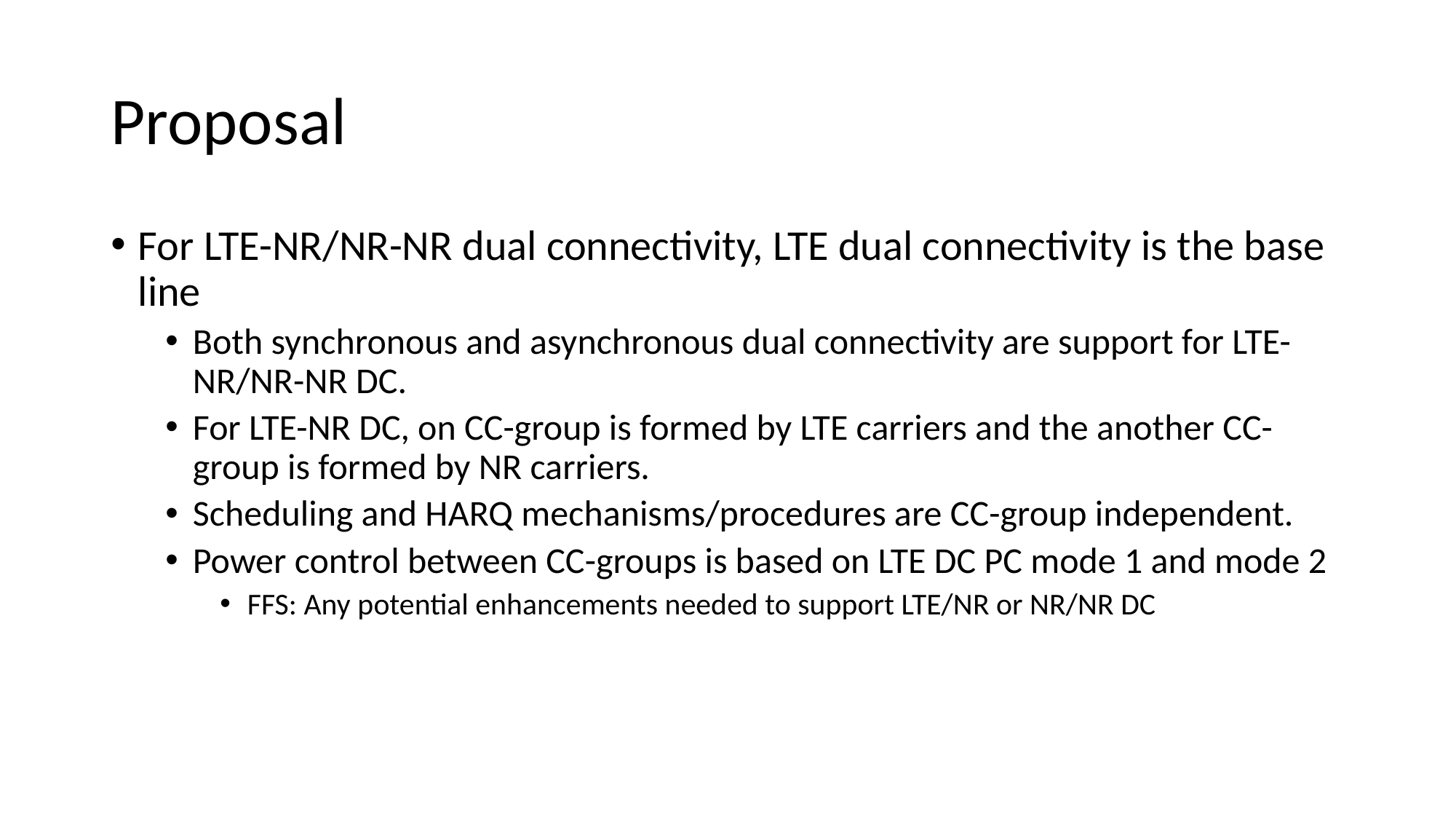

# Proposal
For LTE-NR/NR-NR dual connectivity, LTE dual connectivity is the base line
Both synchronous and asynchronous dual connectivity are support for LTE-NR/NR-NR DC.
For LTE-NR DC, on CC-group is formed by LTE carriers and the another CC-group is formed by NR carriers.
Scheduling and HARQ mechanisms/procedures are CC-group independent.
Power control between CC-groups is based on LTE DC PC mode 1 and mode 2
FFS: Any potential enhancements needed to support LTE/NR or NR/NR DC